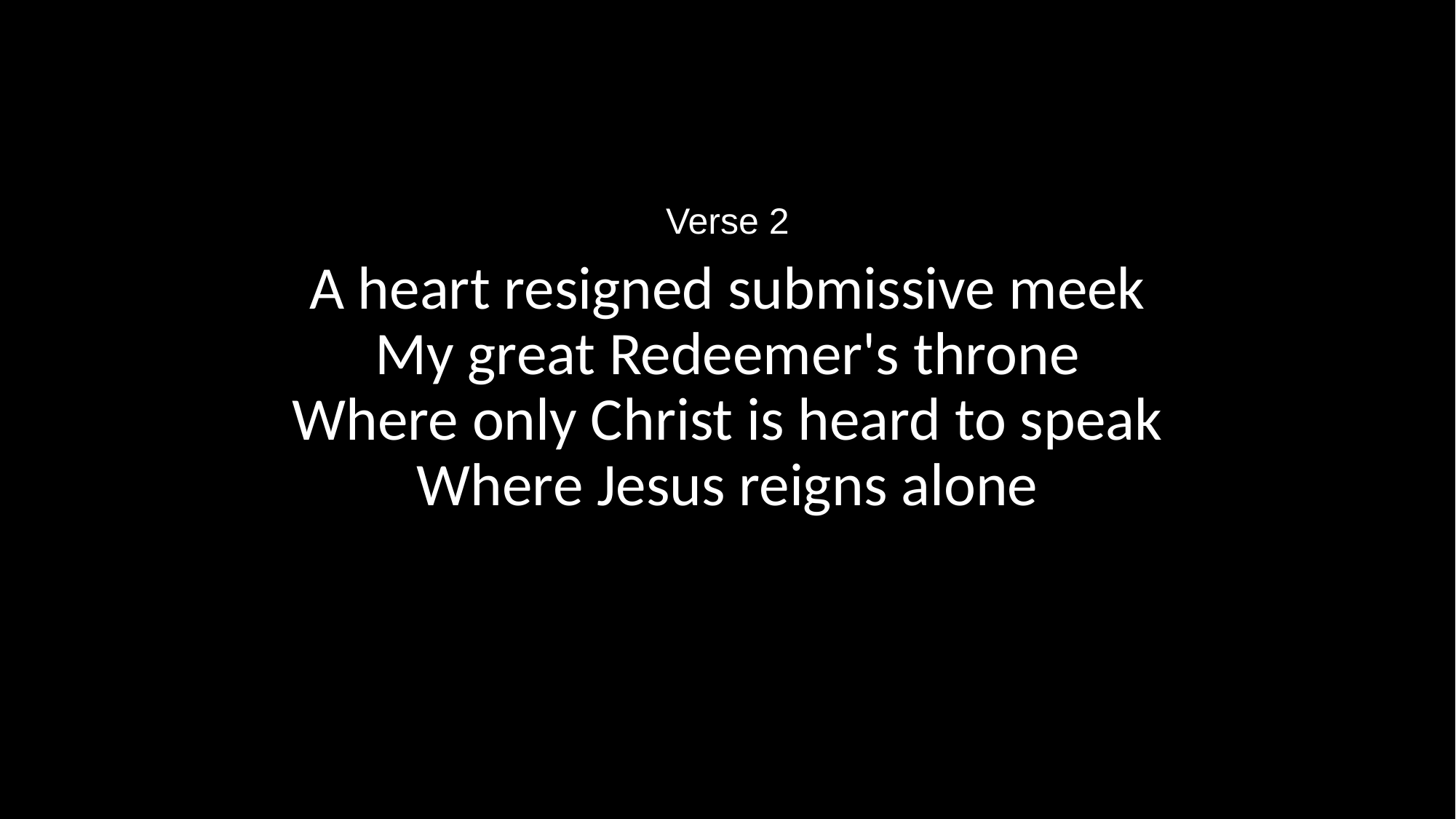

Verse 2
A heart resigned submissive meek
My great Redeemer's throne
Where only Christ is heard to speak
Where Jesus reigns alone